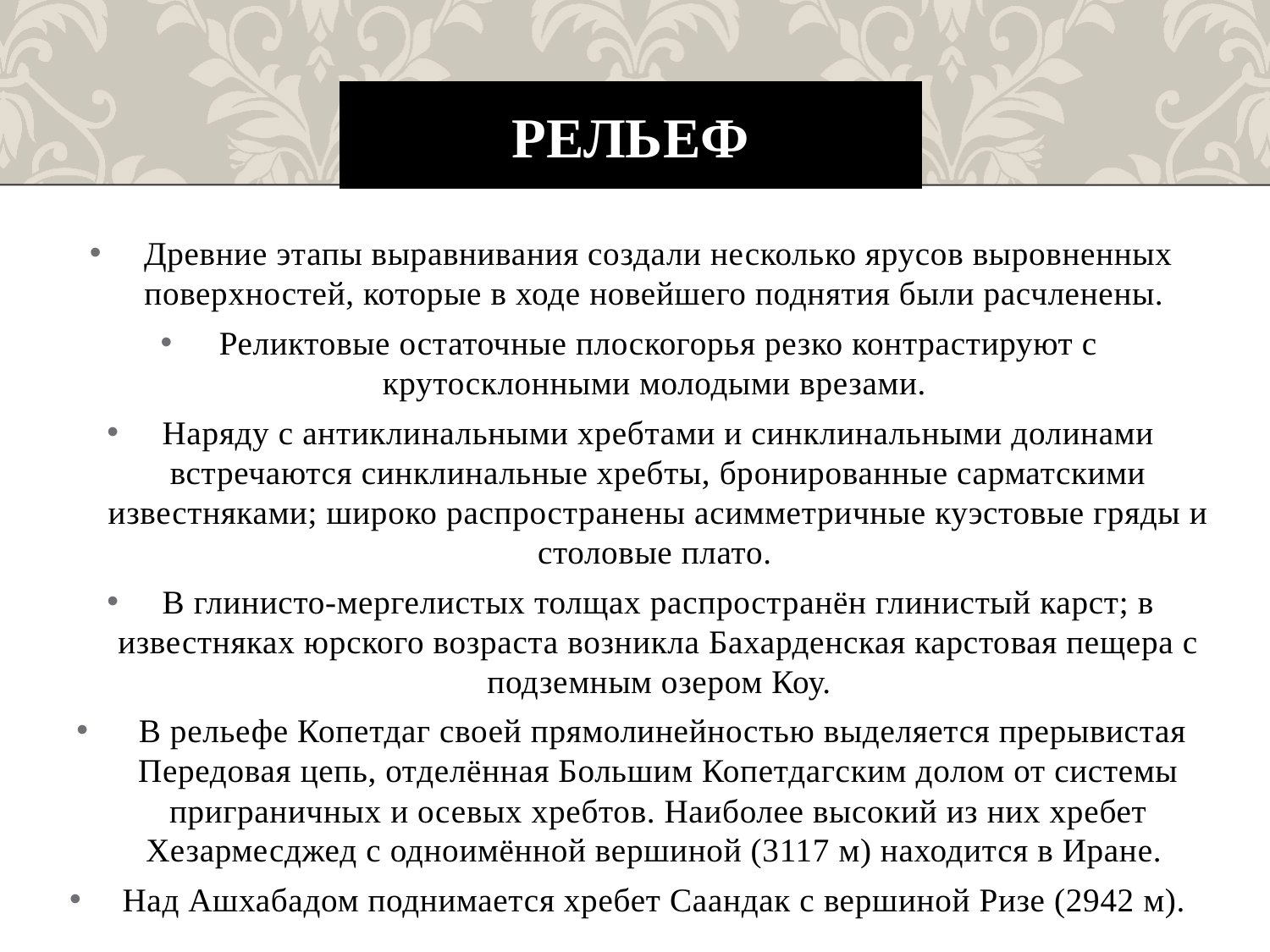

# Рельеф
Древние этапы выравнивания создали несколько ярусов выровненных поверхностей, которые в ходе новейшего поднятия были расчленены.
Реликтовые остаточные плоскогорья резко контрастируют с крутосклонными молодыми врезами.
Наряду с антиклинальными хребтами и синклинальными долинами встречаются синклинальные хребты, бронированные сарматскими известняками; широко распространены асимметричные куэстовые гряды и столовые плато.
В глинисто-мергелистых толщах распространён глинистый карст; в известняках юрского возраста возникла Бахарденская карстовая пещера с подземным озером Коу.
 В рельефе Копетдаг своей прямолинейностью выделяется прерывистая Передовая цепь, отделённая Большим Копетдагским долом от системы приграничных и осевых хребтов. Наиболее высокий из них хребет Хезармесджед с одноимённой вершиной (3117 м) находится в Иране.
Над Ашхабадом поднимается хребет Саандак с вершиной Ризе (2942 м).